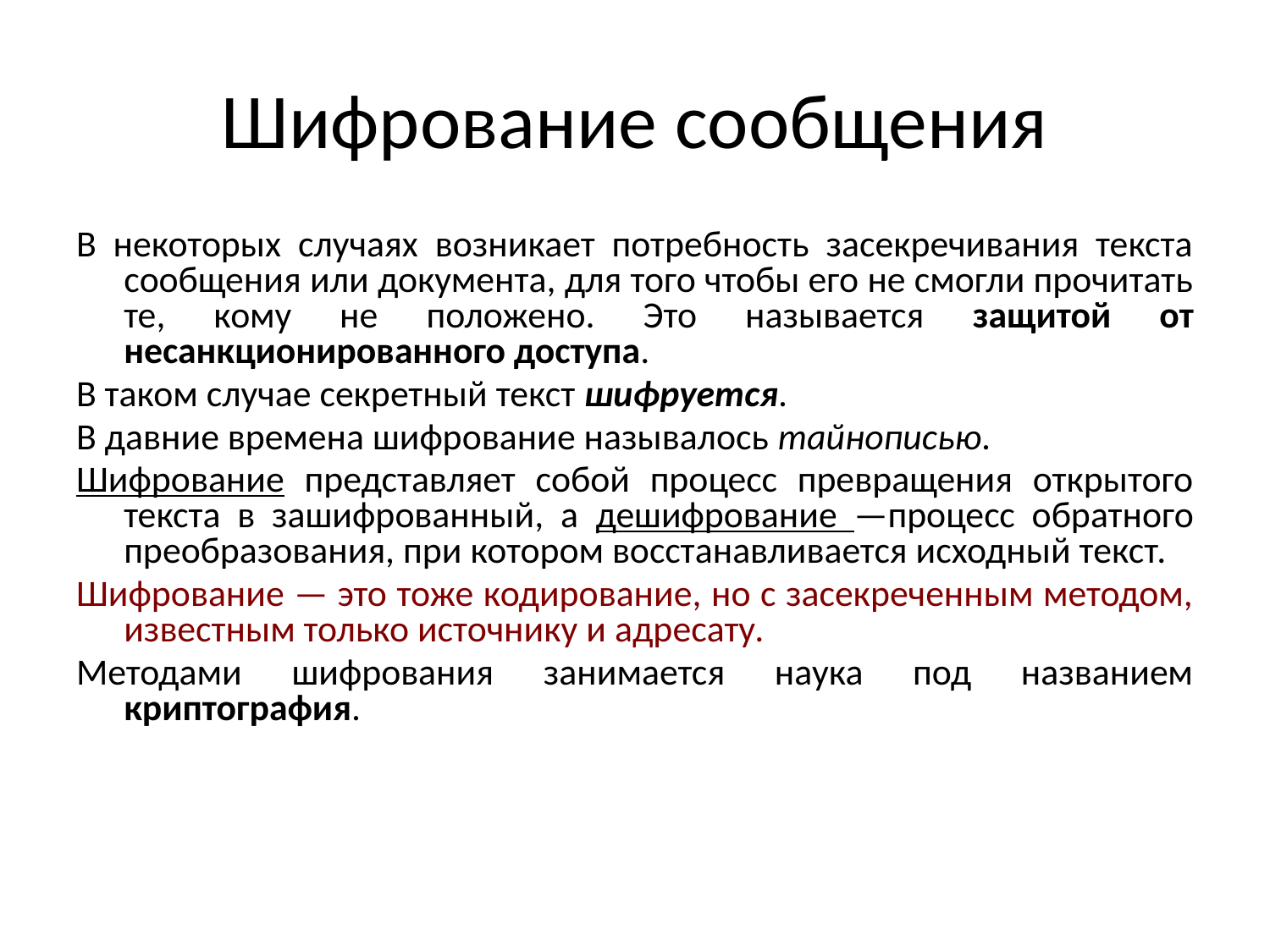

# Шифрование сообщения
В некоторых случаях возникает потребность засекречивания текста сообщения или документа, для того чтобы его не смогли прочитать те, кому не положено. Это называется защитой от несанкционированного доступа.
В таком случае секретный текст шифруется.
В давние времена шифрование называлось тайнописью.
Шифрование представляет собой процесс превращения открытого текста в зашифрованный, а дешифрование —процесс обратного преобразования, при котором восстанавливается исходный текст.
Шифрование — это тоже кодирование, но с засекреченным методом, известным только источнику и адресату.
Методами шифрования занимается наука под названием криптография.